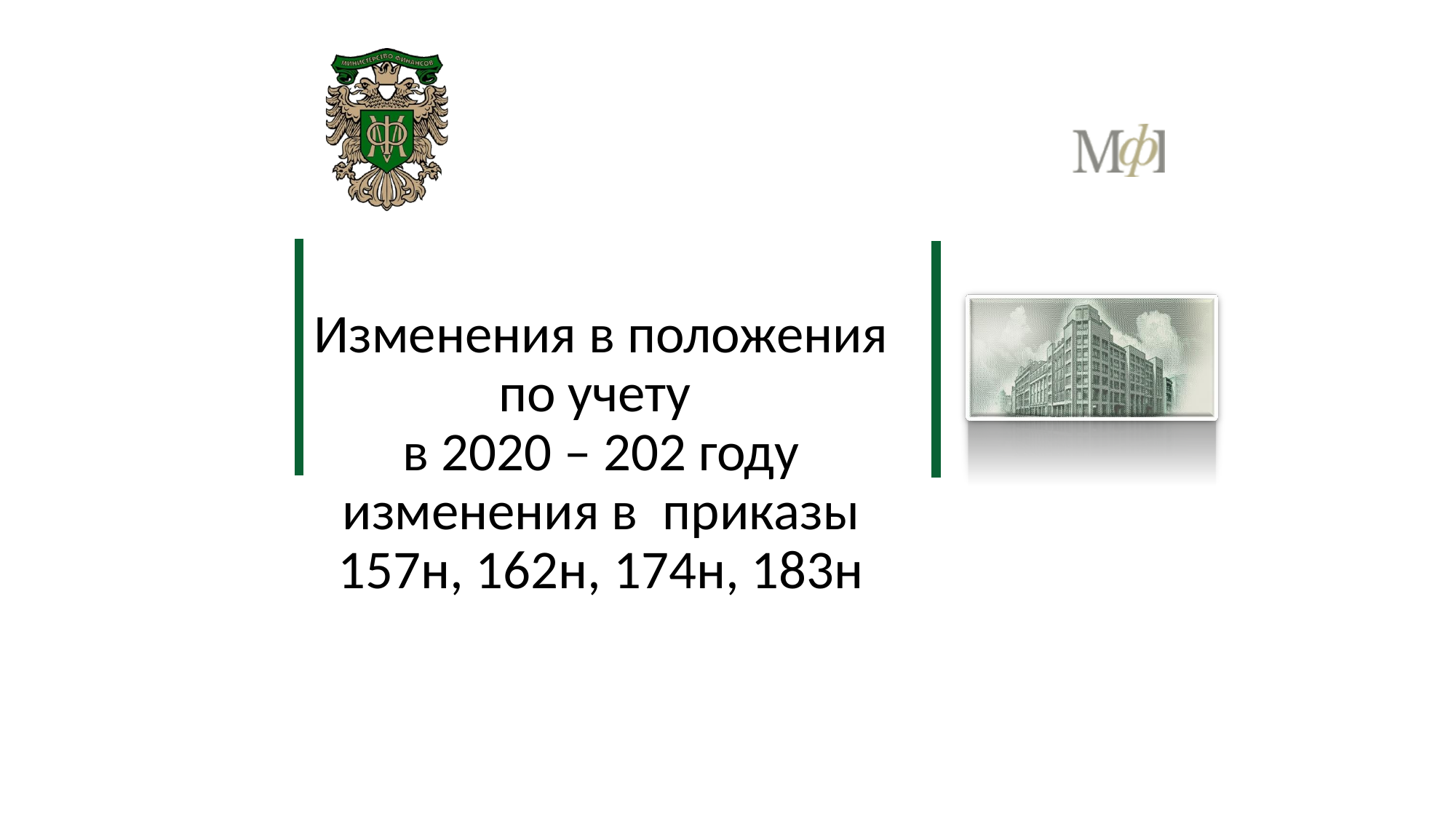

# Изменения в положения по учету в 2020 – 202 году изменения в  приказы 157н, 162н, 174н, 183н